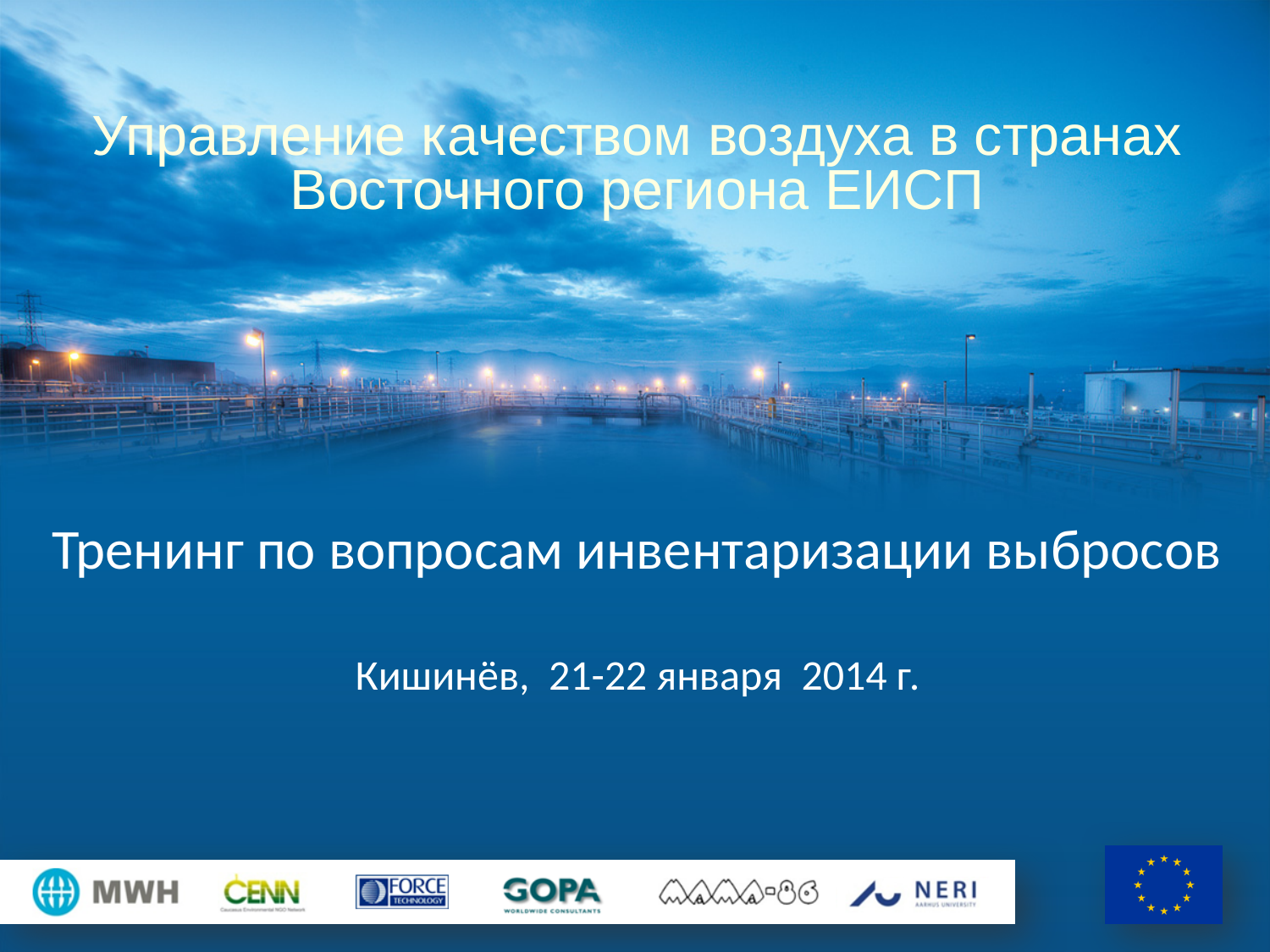

# Управление качеством воздуха в странах Восточного региона ЕИСП
Тренинг по вопросам инвентаризации выбросов

Кишинёв,  21-22 января  2014 г.